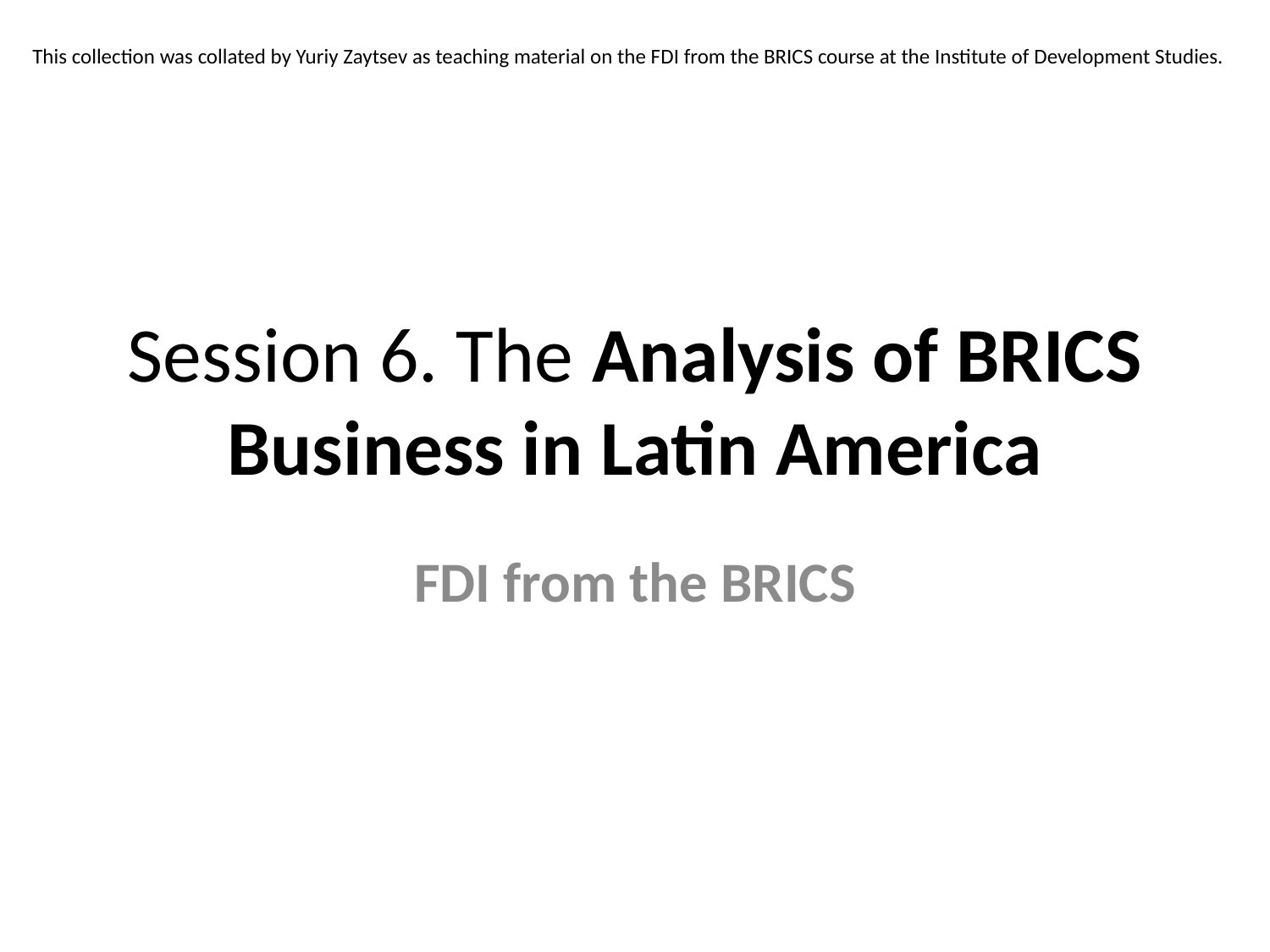

This collection was collated by Yuriy Zaytsev as teaching material on the FDI from the BRICS course at the Institute of Development Studies.
# Session 6. The Analysis of BRICS Business in Latin America
FDI from the BRICS